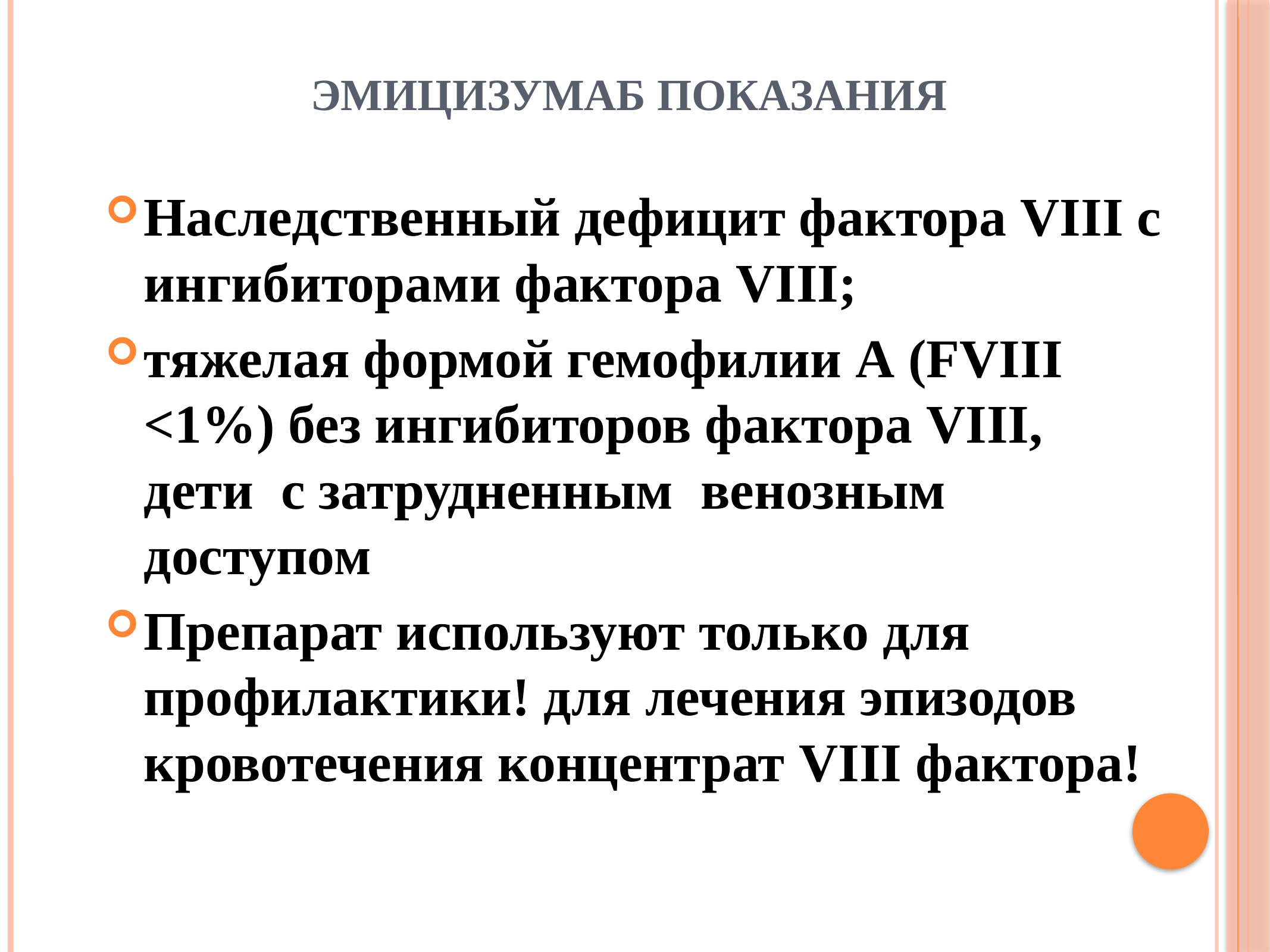

# ЭМИЦИЗУМАБ ПОКАЗАНИЯ
Наследственный дефицит фактора VIII с ингибиторами фактора VIII;
тяжелая формой гемофилии А (FVIII <1%) без ингибиторов фактора VIII, дети  с затрудненным  венозным доступом
Препарат используют только для профилактики! для лечения эпизодов кровотечения концентрат VIII фактора!